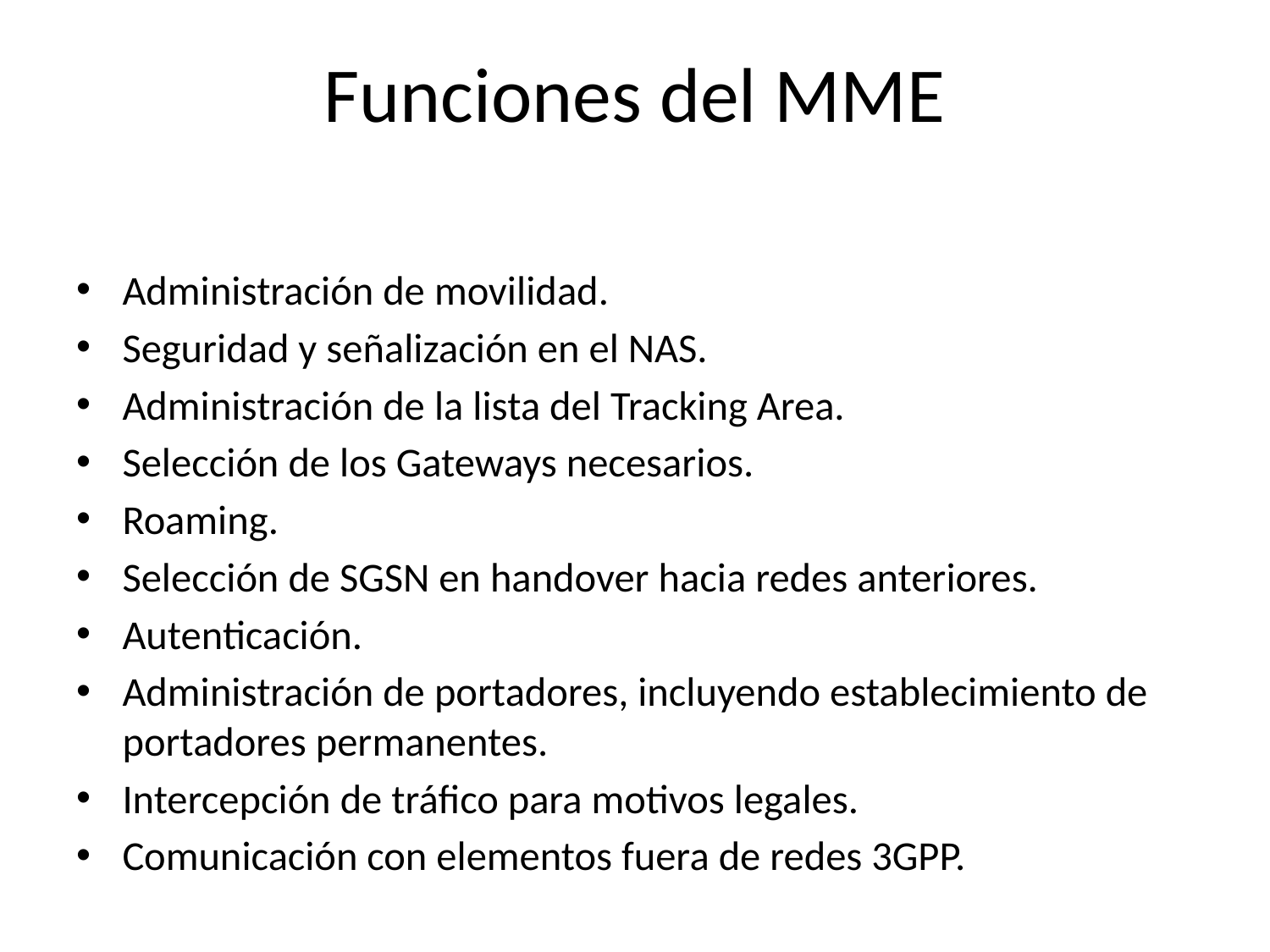

# Funciones del MME
Administración de movilidad.
Seguridad y señalización en el NAS.
Administración de la lista del Tracking Area.
Selección de los Gateways necesarios.
Roaming.
Selección de SGSN en handover hacia redes anteriores.
Autenticación.
Administración de portadores, incluyendo establecimiento de portadores permanentes.
Intercepción de tráfico para motivos legales.
Comunicación con elementos fuera de redes 3GPP.